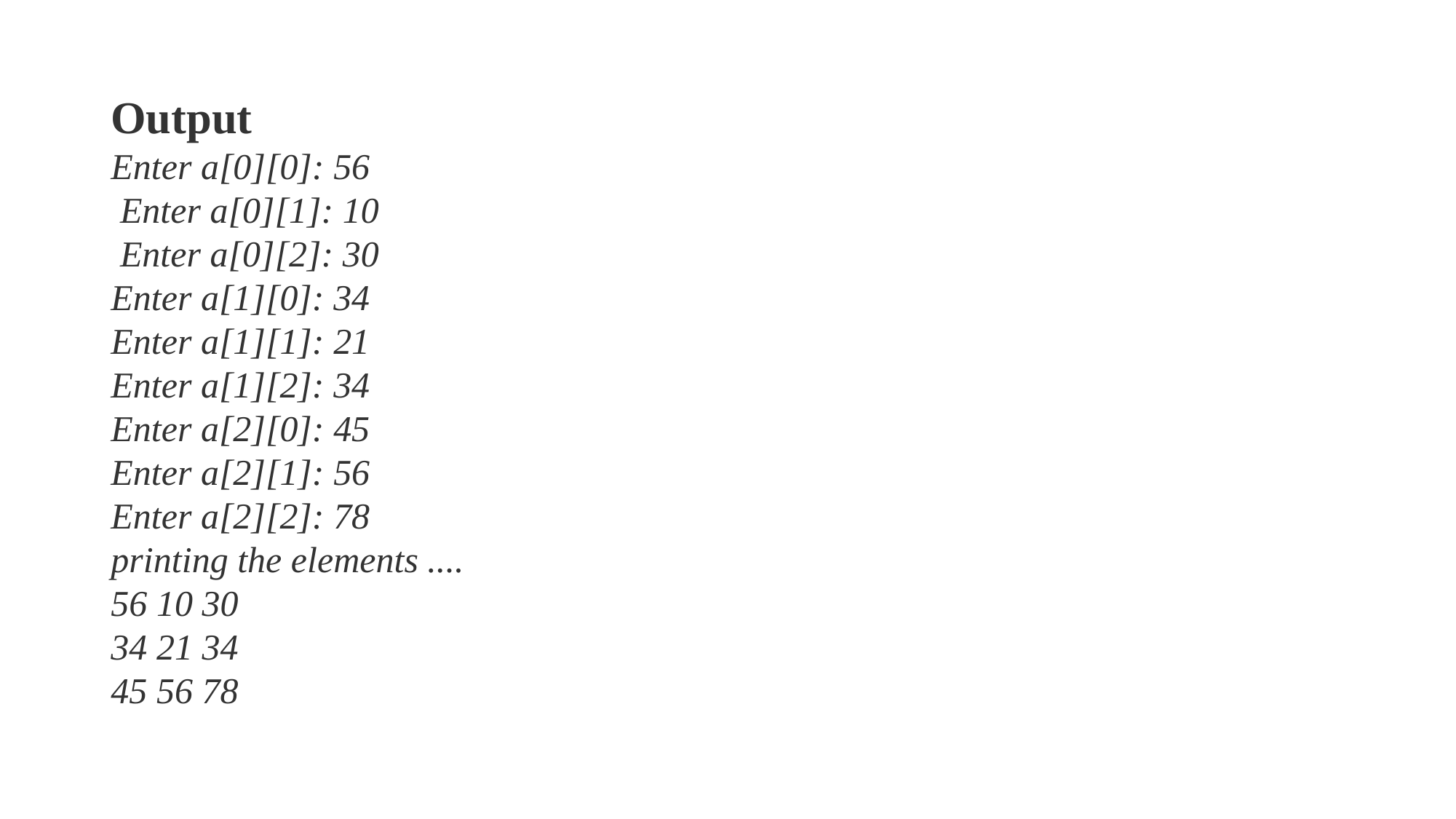

Output
Enter a[0][0]: 56
 Enter a[0][1]: 10
 Enter a[0][2]: 30
Enter a[1][0]: 34
Enter a[1][1]: 21
Enter a[1][2]: 34
Enter a[2][0]: 45
Enter a[2][1]: 56
Enter a[2][2]: 78
printing the elements ....
56 10 30
34 21 34
45 56 78